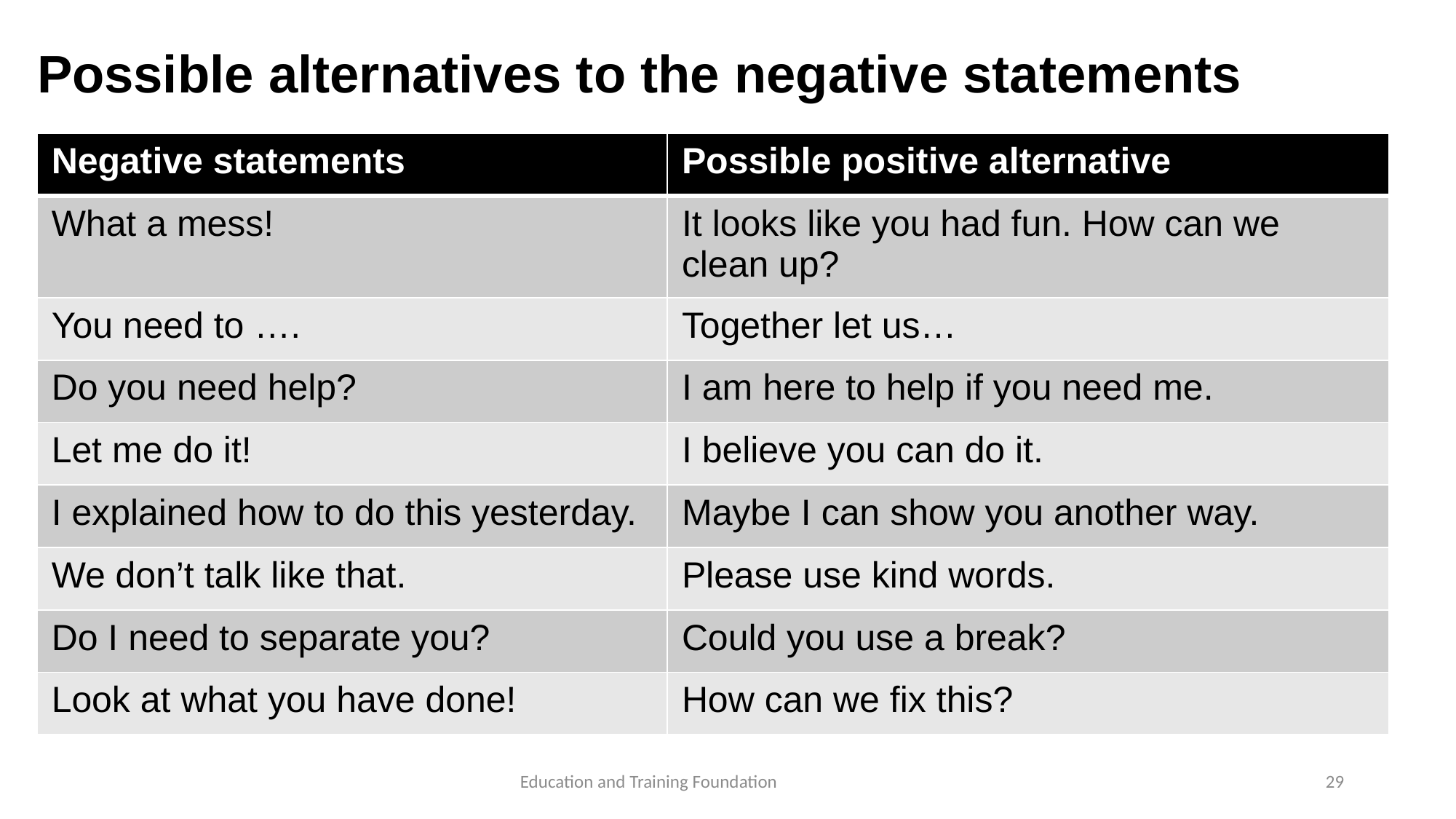

# Possible alternatives to the negative statements
| Negative statements | Possible positive alternative |
| --- | --- |
| What a mess! | It looks like you had fun. How can we clean up? |
| You need to …. | Together let us… |
| Do you need help? | I am here to help if you need me. |
| Let me do it! | I believe you can do it. |
| I explained how to do this yesterday. | Maybe I can show you another way. |
| We don’t talk like that. | Please use kind words. |
| Do I need to separate you? | Could you use a break? |
| Look at what you have done! | How can we fix this? |
29
Education and Training Foundation